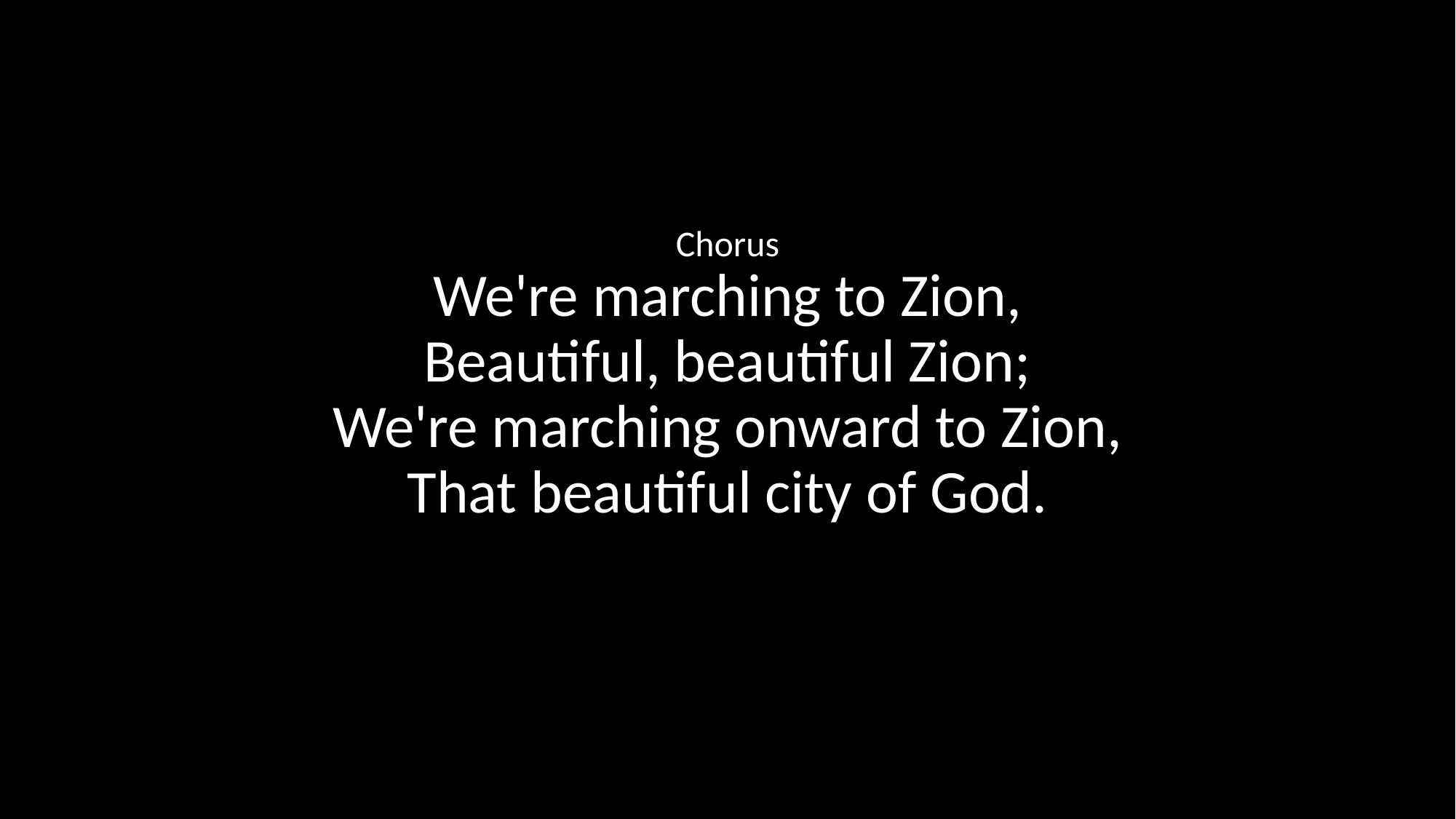

Chorus
We're marching to Zion,
Beautiful, beautiful Zion;
We're marching onward to Zion,
That beautiful city of God.